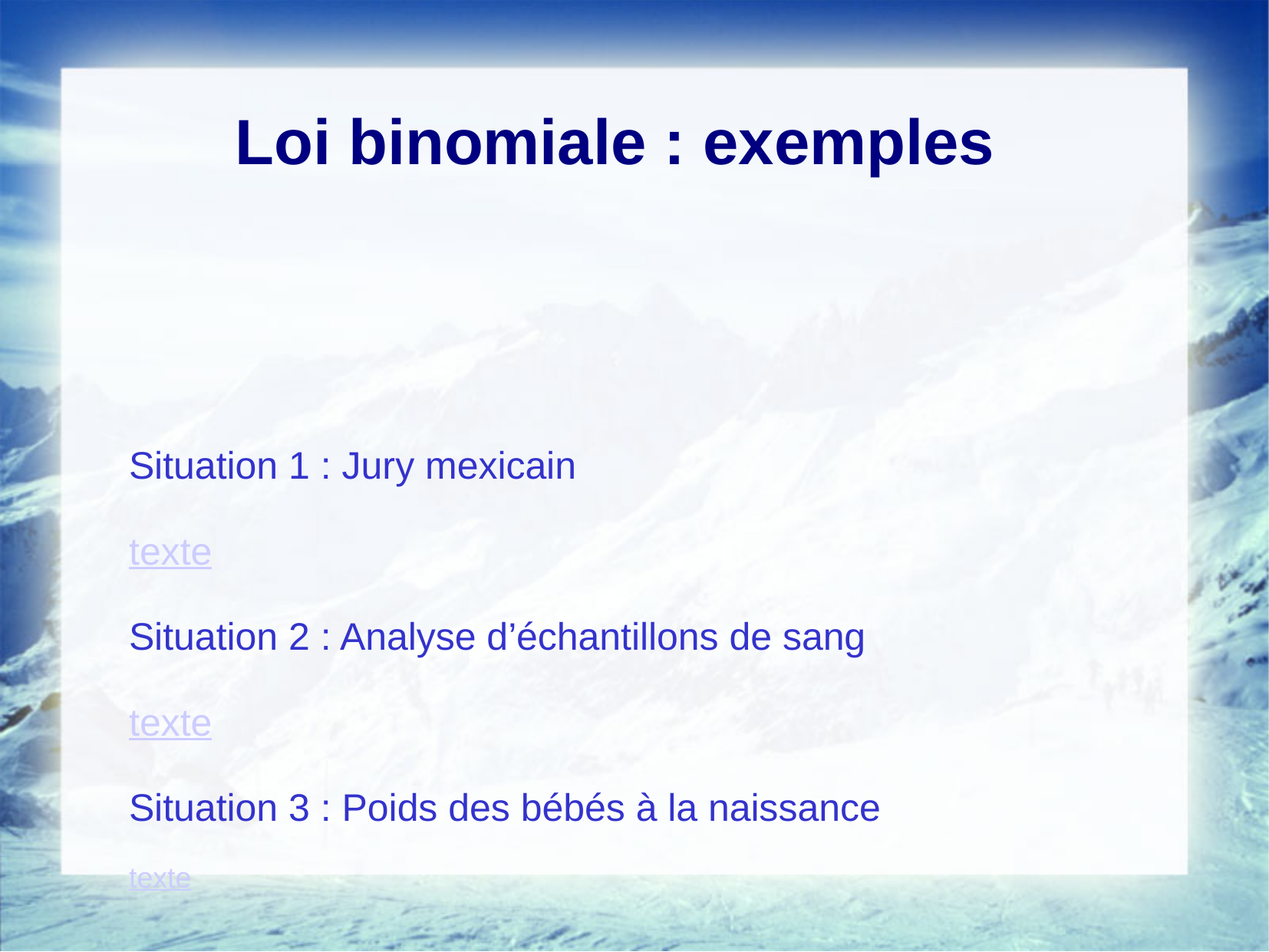

# Loi binomiale : exemples

Situation 1 : Jury mexicain
								texte

Situation 2 : Analyse d’échantillons de sang
								texte

Situation 3 : Poids des bébés à la naissance
								texte